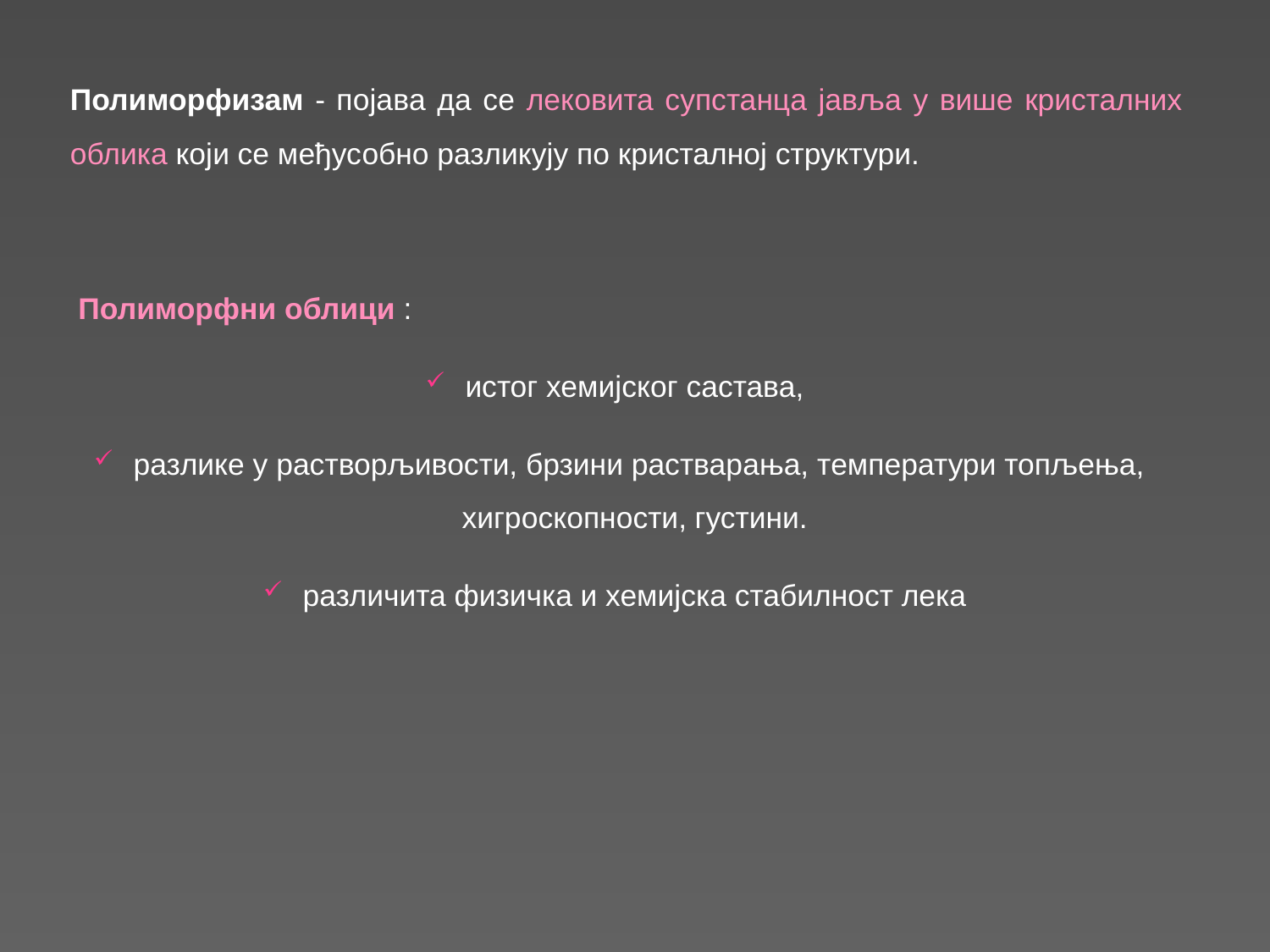

Полиморфизам - појава да се лековита супстанца јавља у више кристалних облика који се међусобно разликују по кристалној структури.

 Полиморфни облици :
истог хемијског састава,
разлике у растворљивости, брзини растварања, температури топљења, хигроскопности, густини.
различита физичка и хемијска стабилност лека